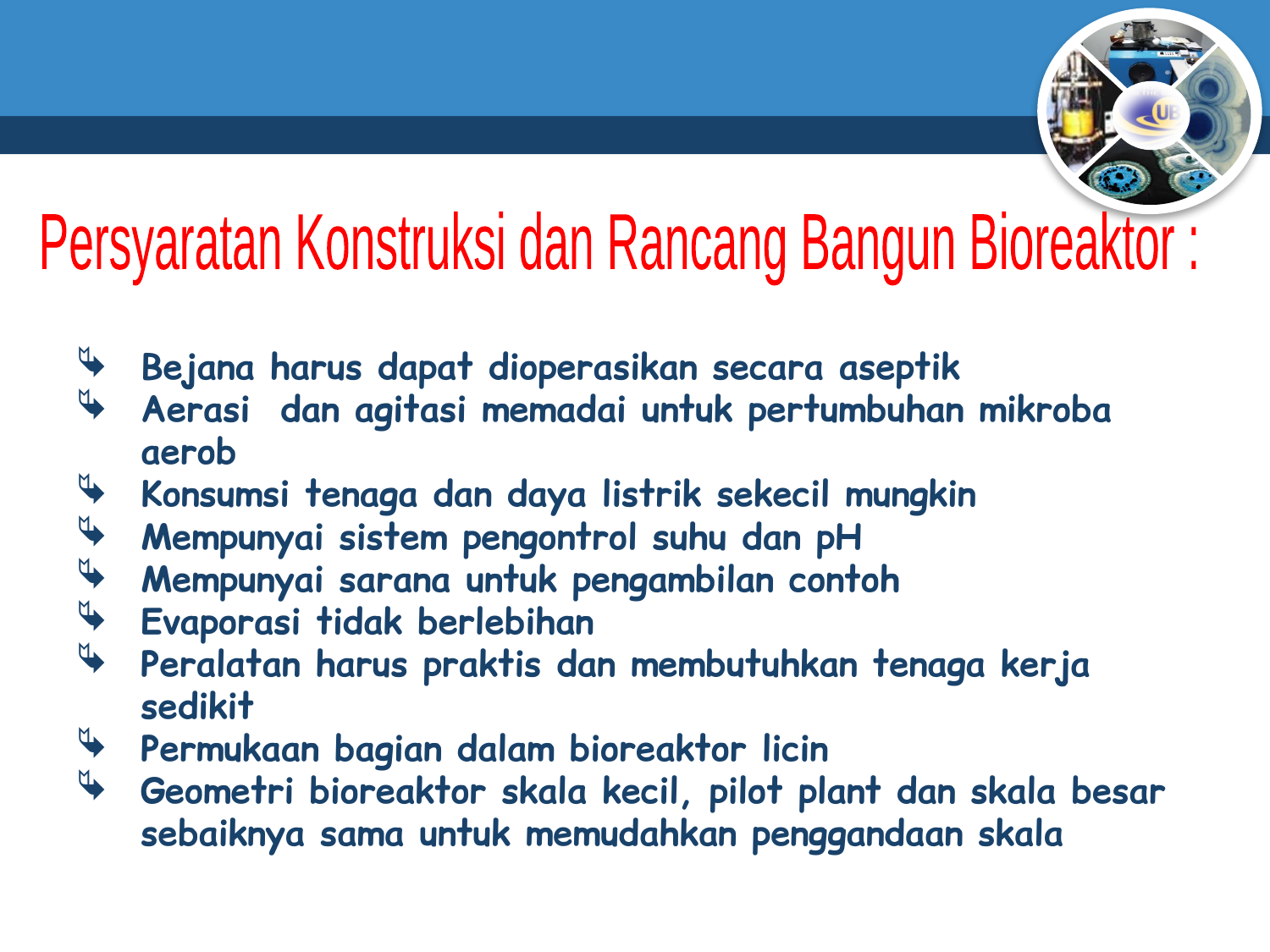

Persyaratan Konstruksi dan Rancang Bangun Bioreaktor :
Bejana harus dapat dioperasikan secara aseptik
Aerasi  dan agitasi memadai untuk pertumbuhan mikroba aerob
Konsumsi tenaga dan daya listrik sekecil mungkin
Mempunyai sistem pengontrol suhu dan pH
Mempunyai sarana untuk pengambilan contoh
Evaporasi tidak berlebihan
Peralatan harus praktis dan membutuhkan tenaga kerja sedikit
Permukaan bagian dalam bioreaktor licin
Geometri bioreaktor skala kecil, pilot plant dan skala besar sebaiknya sama untuk memudahkan penggandaan skala